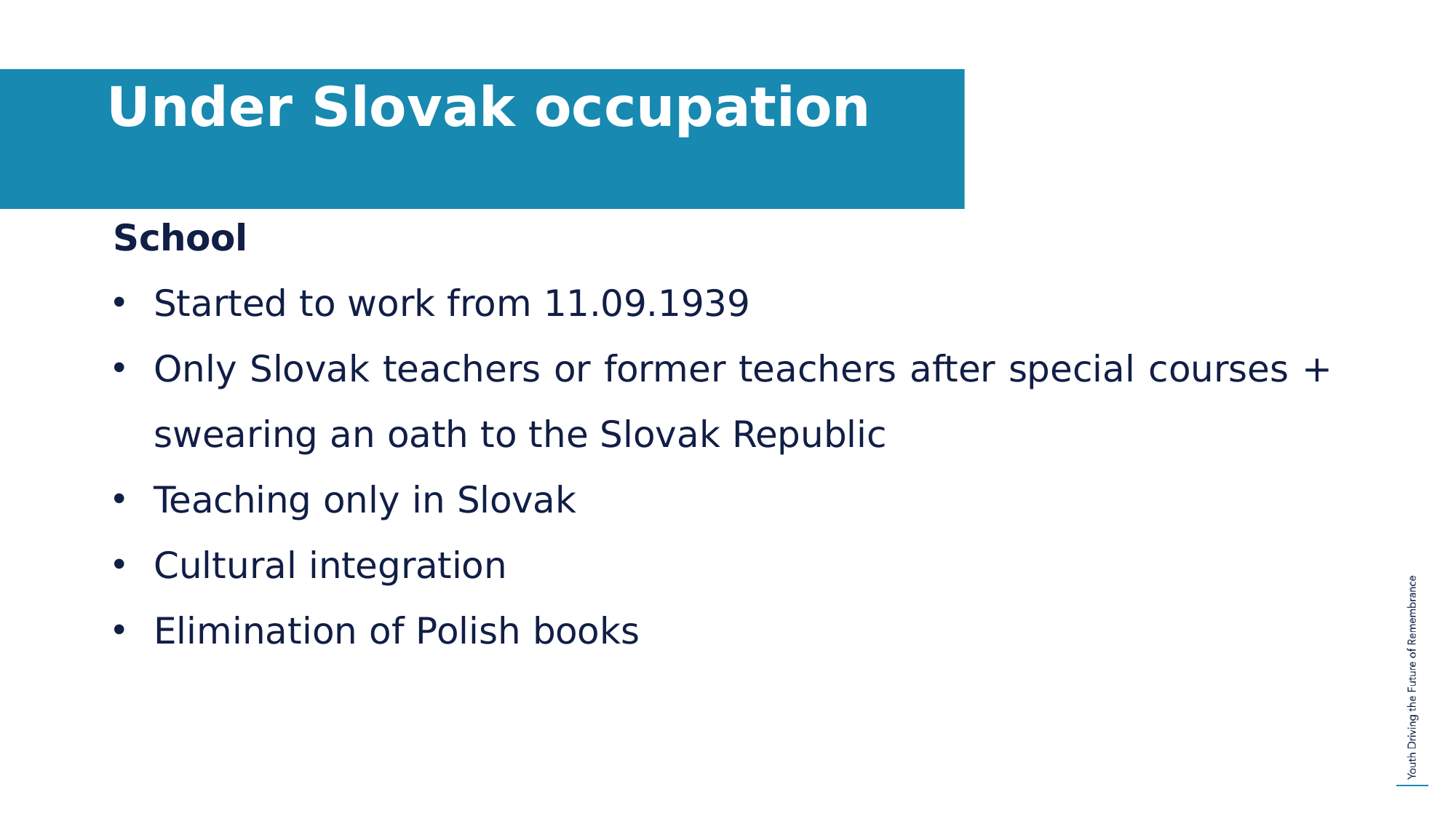

# Under Slovak occupation
School
Started to work from 11.09.1939
Only Slovak teachers or former teachers after special courses + swearing an oath to the Slovak Republic
Teaching only in Slovak
Cultural integration
Elimination of Polish books